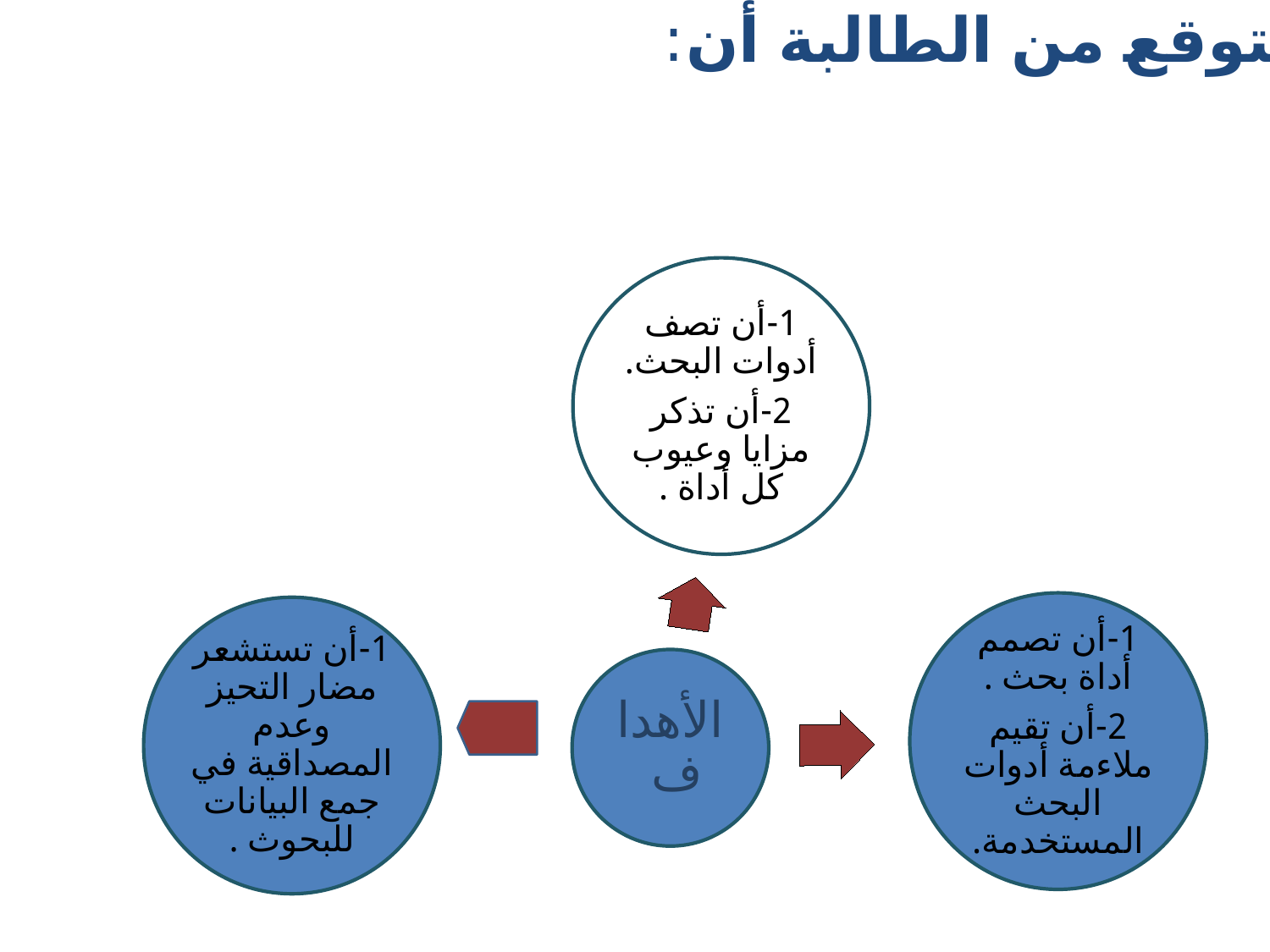

# بعد    المحاضرة يتوقع من الطالبة أن:
الأهداف

1-أن تصف أدوات البحث.
2-أن تذكر مزايا وعيوب كل أداة .

1-أن تصمم أداة بحث .
2-أن تقيم ملاءمة أدوات البحث المستخدمة.

1-أن تستشعر مضار التحيز وعدم المصداقية في جمع البيانات للبحوث .